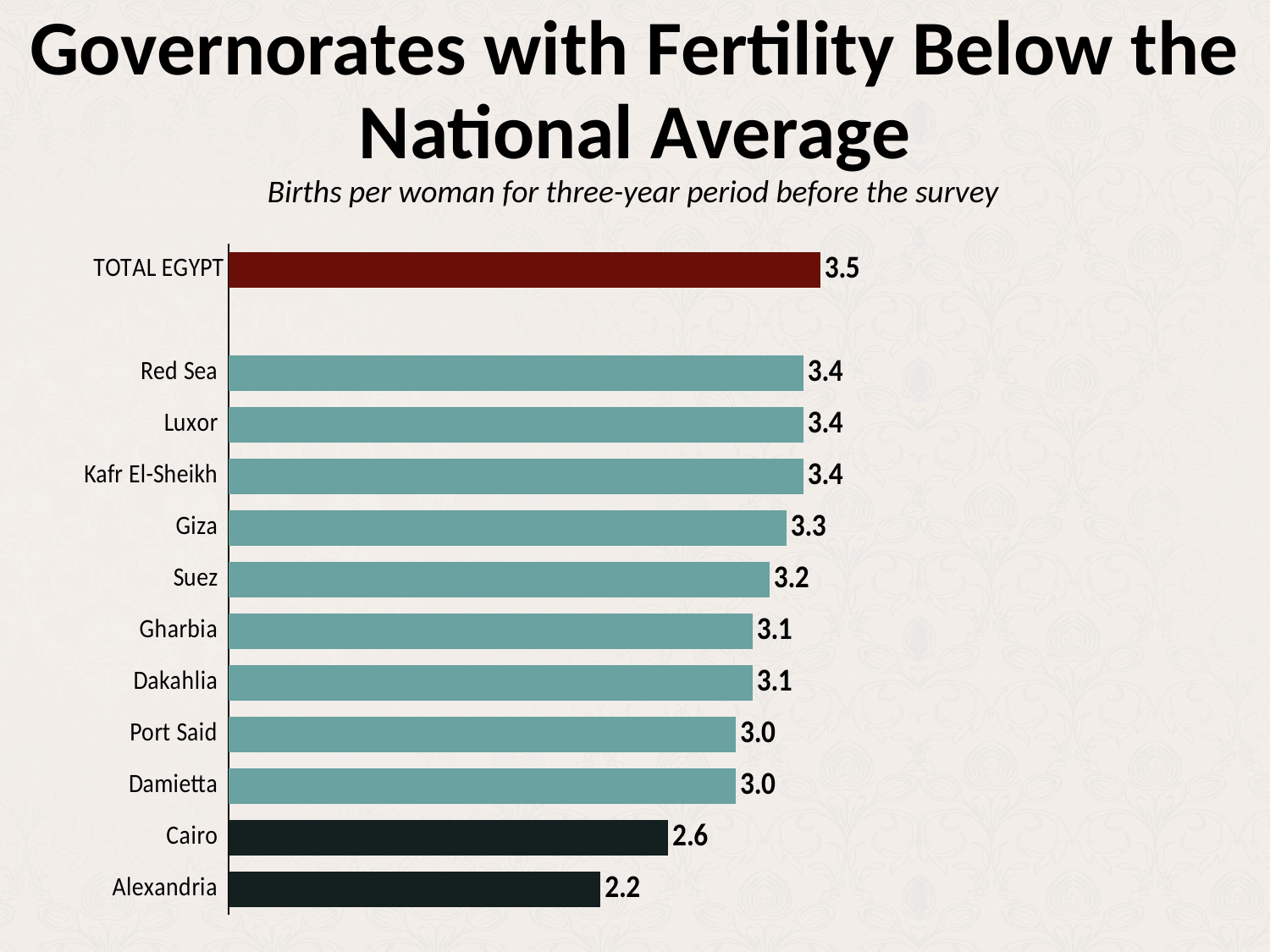

# Governorates with Fertility Below the National Average
Births per woman for three-year period before the survey

### Chart

| Category | Column1 |
|---|---|
| Alexandria  | 2.2 |
| Cairo  | 2.6 |
| Damietta  | 3.0 |
| Port Said  | 3.0 |
| Dakahlia  | 3.1 |
| Gharbia  | 3.1 |
| Suez  | 3.2 |
| Giza  | 3.3 |
| Kafr El-Sheikh  | 3.4 |
| Luxor  | 3.4 |
| Red Sea  | 3.4 |
|  | None |
| TOTAL EGYPT | 3.5 |